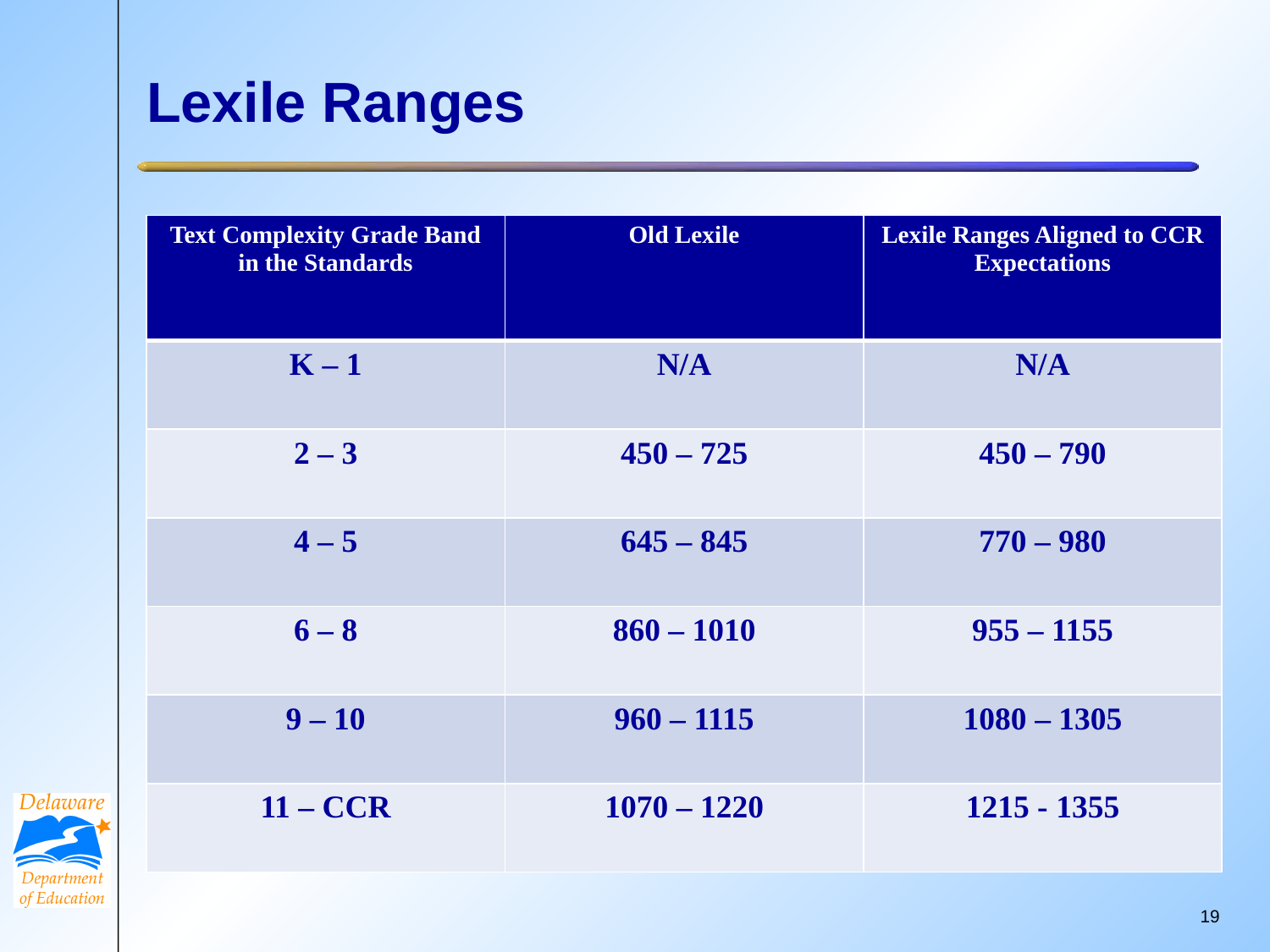

# Lexile Ranges
| Text Complexity Grade Band in the Standards | Old Lexile | Lexile Ranges Aligned to CCR Expectations |
| --- | --- | --- |
| K – 1 | N/A | N/A |
| 2 – 3 | 450 – 725 | 450 – 790 |
| 4 – 5 | 645 – 845 | 770 – 980 |
| 6 – 8 | 860 – 1010 | 955 – 1155 |
| 9 – 10 | 960 – 1115 | 1080 – 1305 |
| 11 – CCR | 1070 – 1220 | 1215 - 1355 |
19